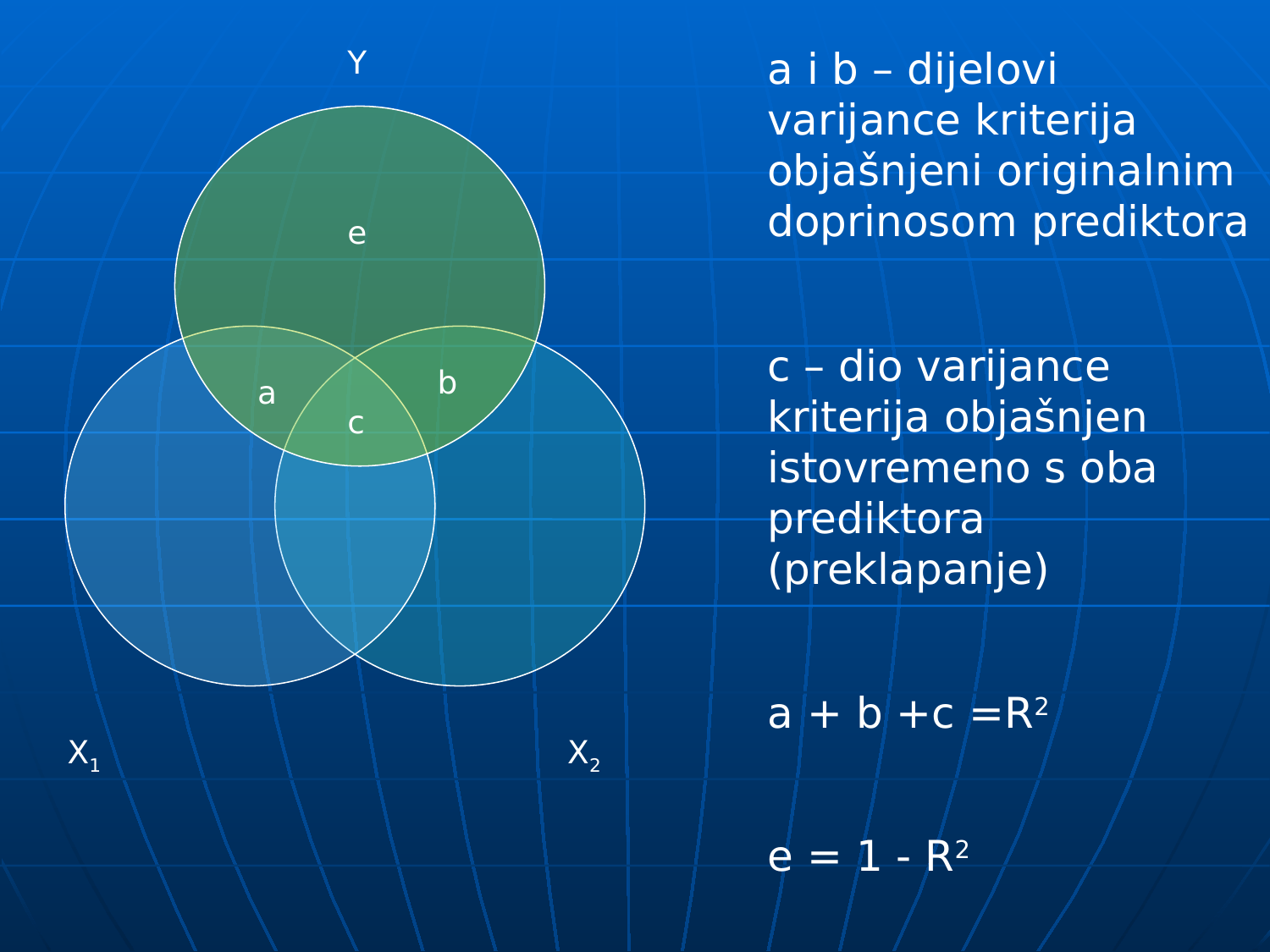

Y
a i b – dijelovi varijance kriterija objašnjeni originalnim doprinosom prediktora

c – dio varijance kriterija objašnjen istovremeno s oba prediktora (preklapanje)

a + b +c =R2

e = 1 - R2

e

b
a
c
X1
X2